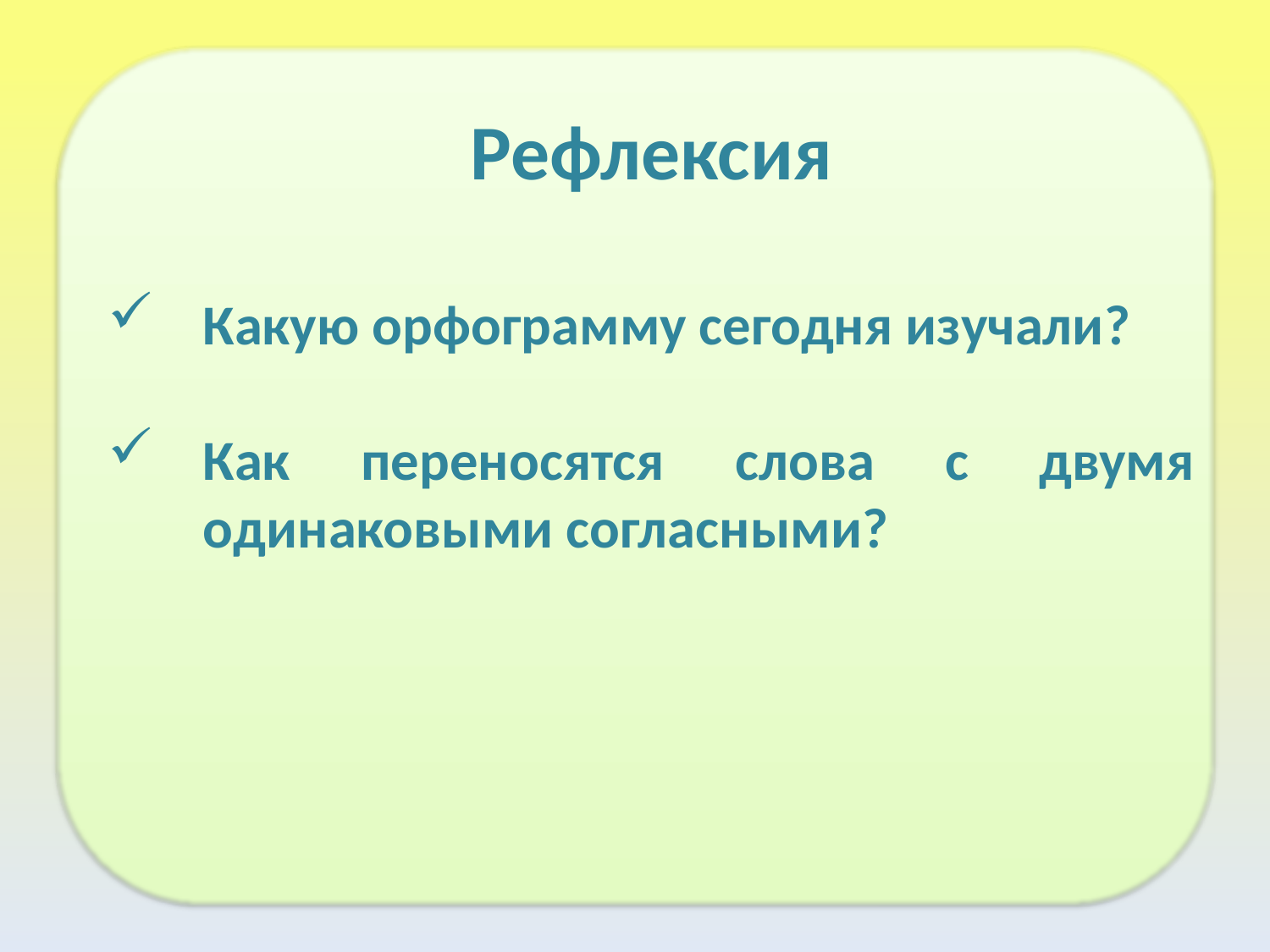

Рефлексия

Какую орфограмму сегодня изучали?

Как переносятся слова с двумя одинаковыми согласными?